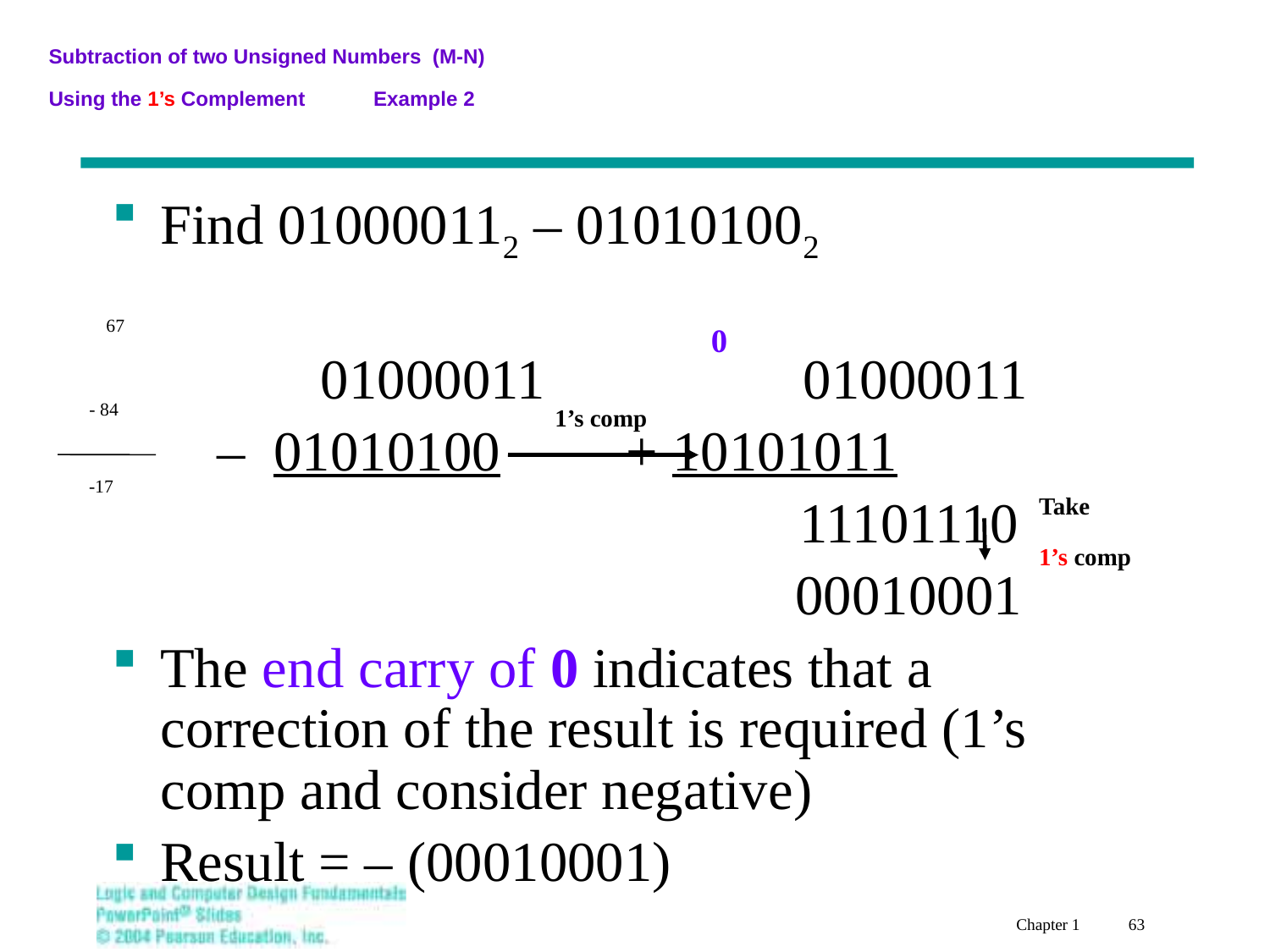

Subtraction of two Unsigned Numbers  (M-N)
Using the 1’s Complement            Example 2
Find 010000112 – 010101002

		   01000011		 01000011
	    –  01010100	      + 10101011
						 11101110
						00010001
The end carry of 0 indicates that a correction of the result is required (1’s comp and consider negative)
Result = – (00010001)
67
0
- 84
1’s comp

  -17
Take
1’s comp

Chapter 1            63